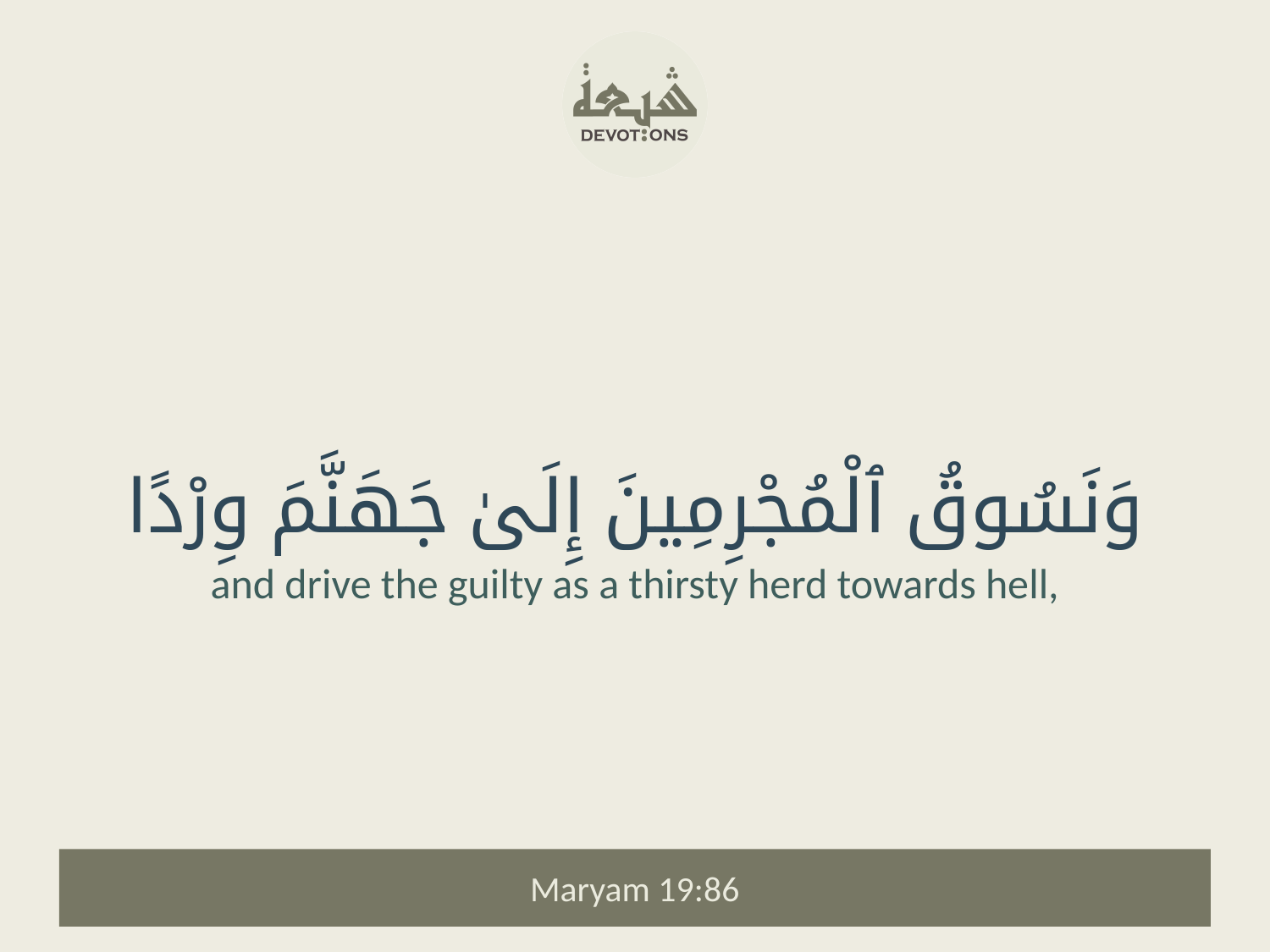

وَنَسُوقُ ٱلْمُجْرِمِينَ إِلَىٰ جَهَنَّمَ وِرْدًا
and drive the guilty as a thirsty herd towards hell,
Maryam 19:86